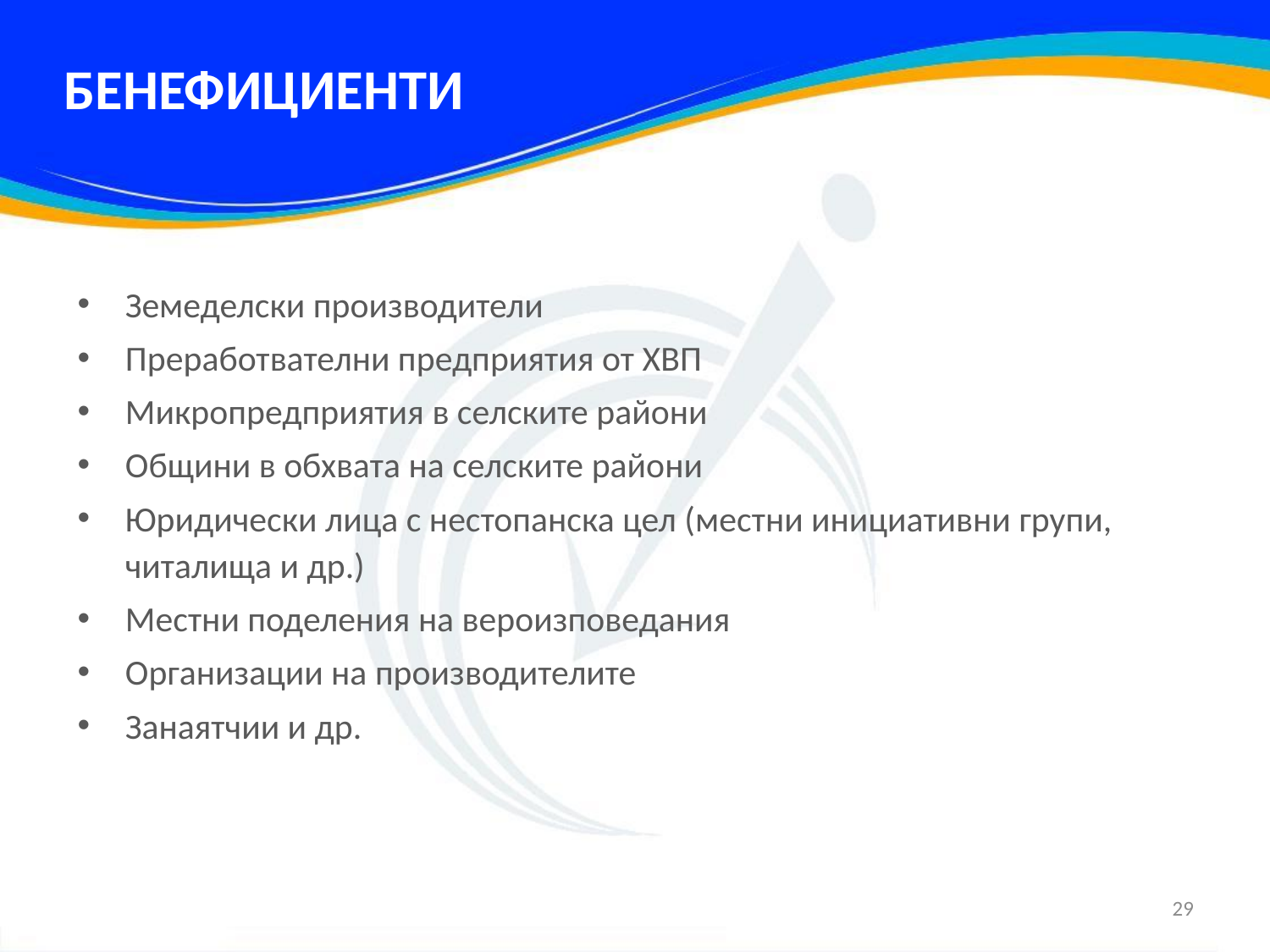

# БЕНЕФИЦИЕНТИ
Земеделски производители
Преработвателни предприятия от ХВП
Микропредприятия в селските райони
Общини в обхвата на селските райони
Юридически лица с нестопанска цел (местни инициативни групи, читалища и др.)
Местни поделения на вероизповедания
Организации на производителите
Занаятчии и др.

29